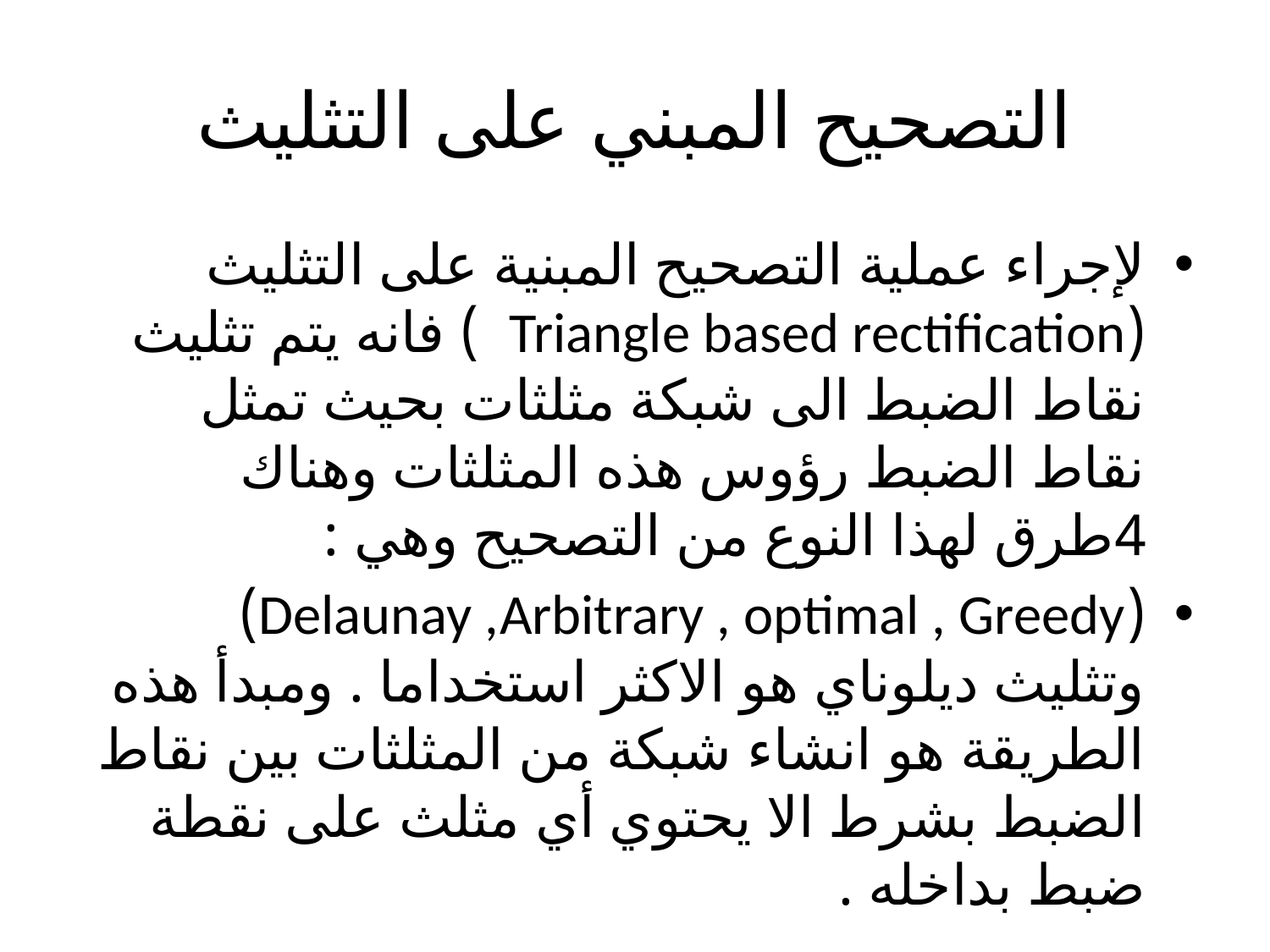

# التصحيح المبني على التثليث
لإجراء عملية التصحيح المبنية على التثليث (Triangle based rectification  ) فانه يتم تثليث نقاط الضبط الى شبكة مثلثات بحيث تمثل نقاط الضبط رؤوس هذه المثلثات وهناك 4طرق لهذا النوع من التصحيح وهي :
(Delaunay ,Arbitrary , optimal , Greedy) وتثليث ديلوناي هو الاكثر استخداما . ومبدأ هذه الطريقة هو انشاء شبكة من المثلثات بين نقاط الضبط بشرط الا يحتوي أي مثلث على نقطة ضبط بداخله .